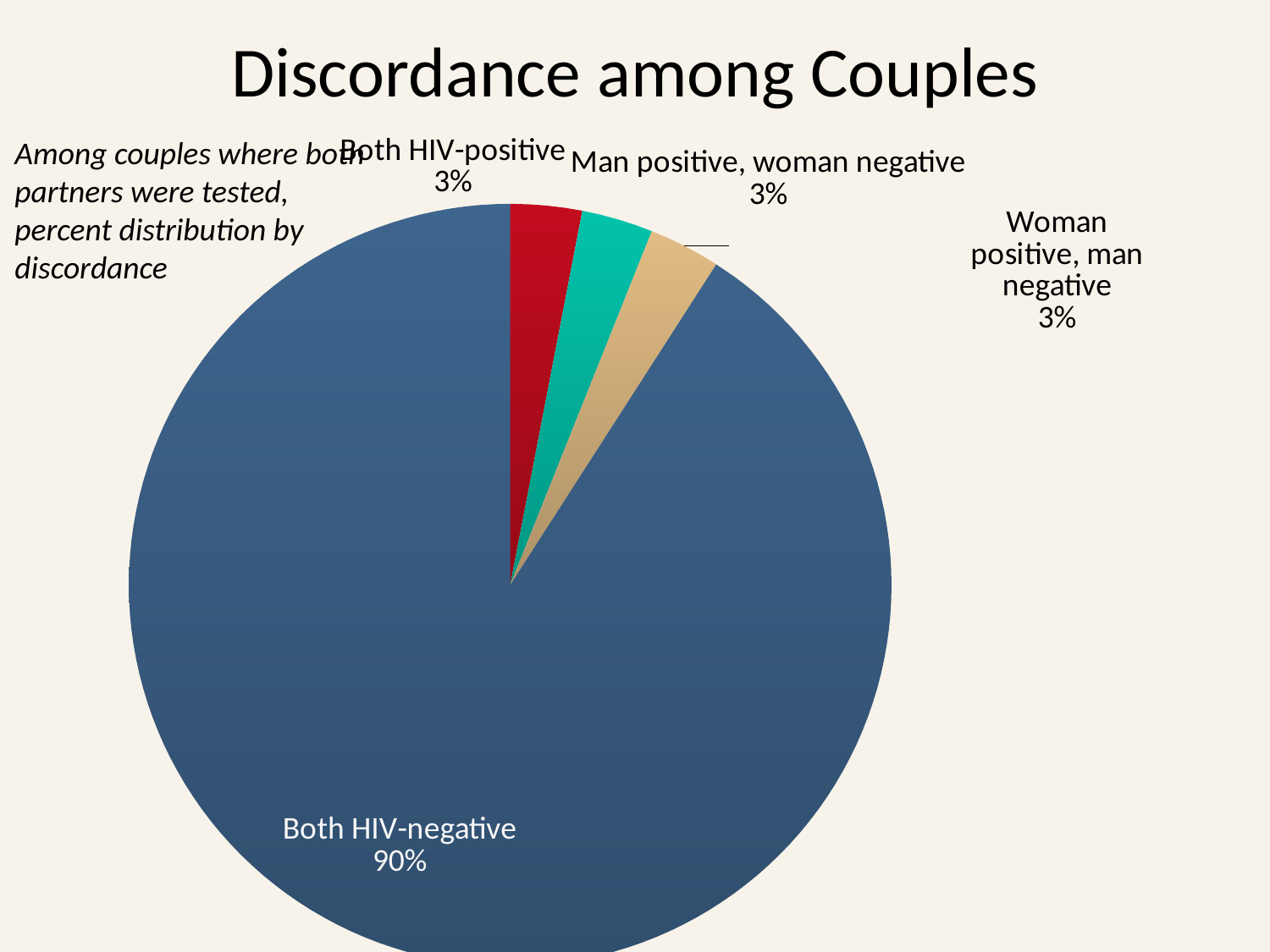

# Discordance among Couples

### Chart

| Category | Sales |
|---|---|
| Both HIV-positive | 3.0 |
| Man positive, woman negative | 3.0 |
| Woman positive, man negative | 3.0 |
| Both HIV-negative | 90.0 |
Among couples where both partners were tested, percent distribution by discordance